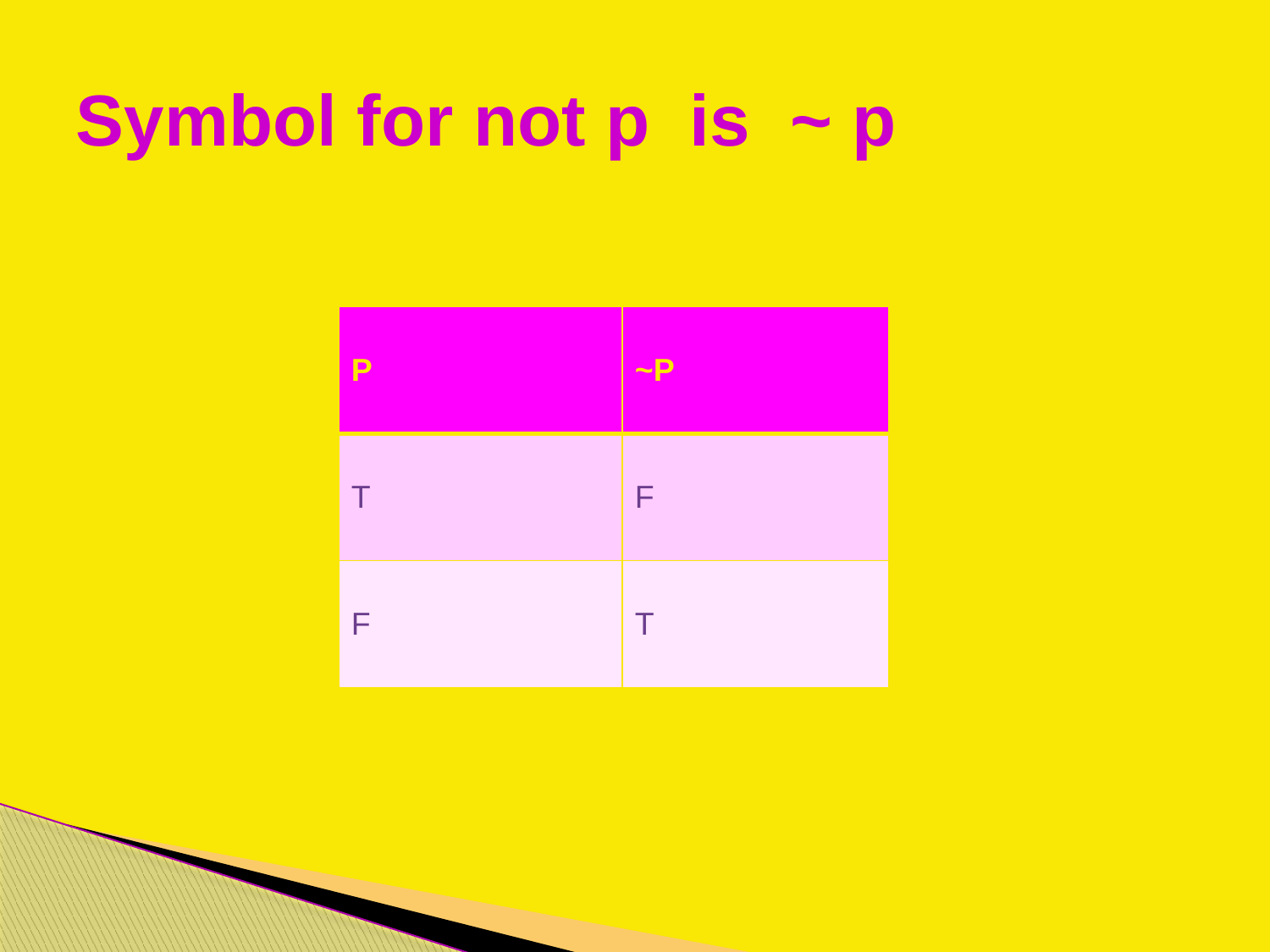

# Symbol for not p  is  ~ p
| P | ~P |
| --- | --- |
| T | F |
| F | T |